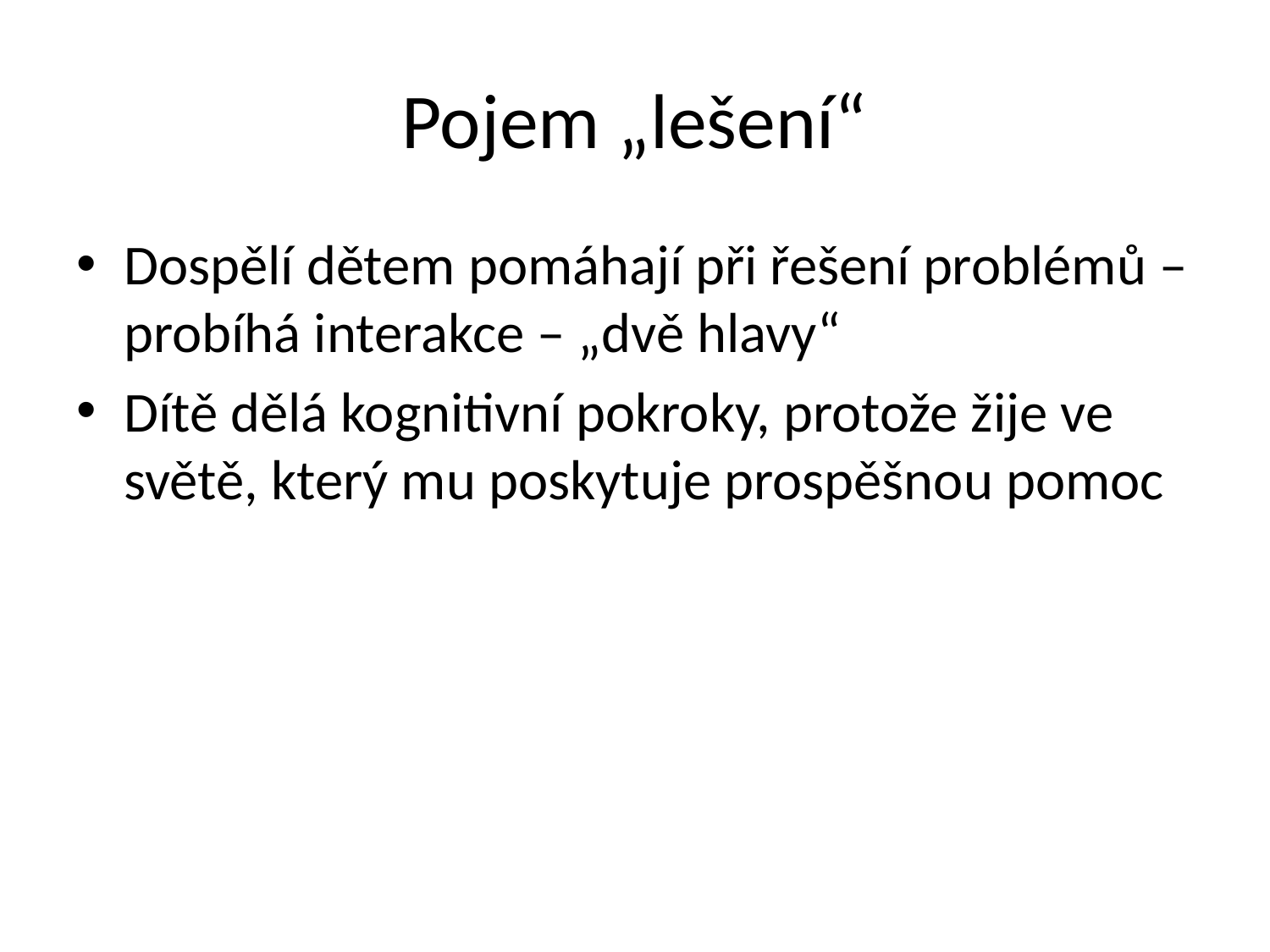

# Pojem „lešení“
Dospělí dětem pomáhají při řešení problémů – probíhá interakce – „dvě hlavy“
Dítě dělá kognitivní pokroky, protože žije ve světě, který mu poskytuje prospěšnou pomoc